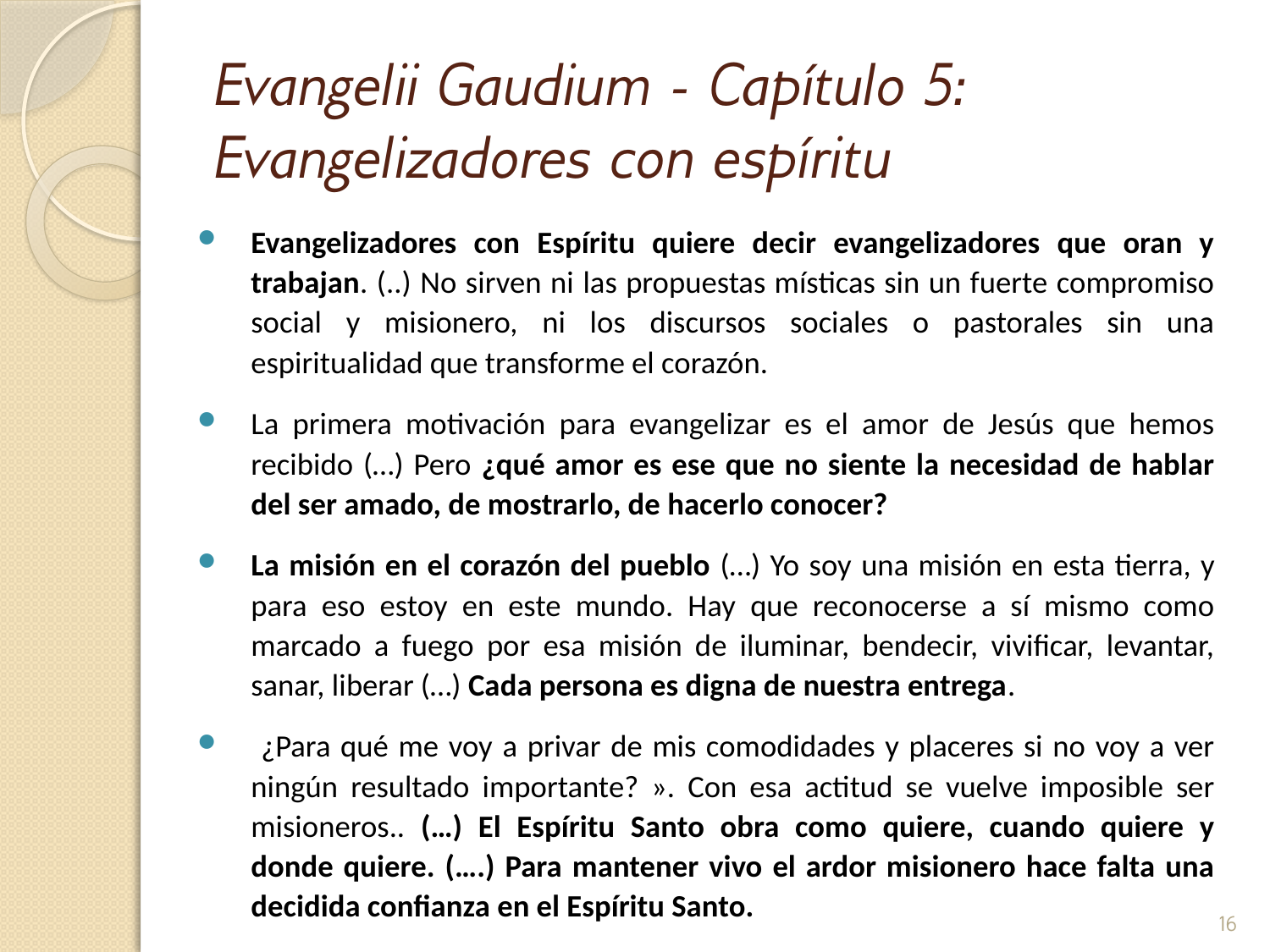

# Evangelii Gaudium - Capítulo 5: Evangelizadores con espíritu
Evangelizadores con Espíritu quiere decir evangelizadores que oran y trabajan. (..) No sirven ni las propuestas místicas sin un fuerte compromiso social y misionero, ni los discursos sociales o pastorales sin una espiritualidad que transforme el corazón.
La primera motivación para evangelizar es el amor de Jesús que hemos recibido (…) Pero ¿qué amor es ese que no siente la necesidad de hablar del ser amado, de mostrarlo, de hacerlo conocer?
La misión en el corazón del pueblo (…) Yo soy una misión en esta tierra, y para eso estoy en este mundo. Hay que reconocerse a sí mismo como marcado a fuego por esa misión de iluminar, bendecir, vivificar, levantar, sanar, liberar (…) Cada persona es digna de nuestra entrega.
 ¿Para qué me voy a privar de mis comodidades y placeres si no voy a ver ningún resultado importante? ». Con esa actitud se vuelve imposible ser misioneros.. (…) El Espíritu Santo obra como quiere, cuando quiere y donde quiere. (….) Para mantener vivo el ardor misionero hace falta una decidida confianza en el Espíritu Santo.

16